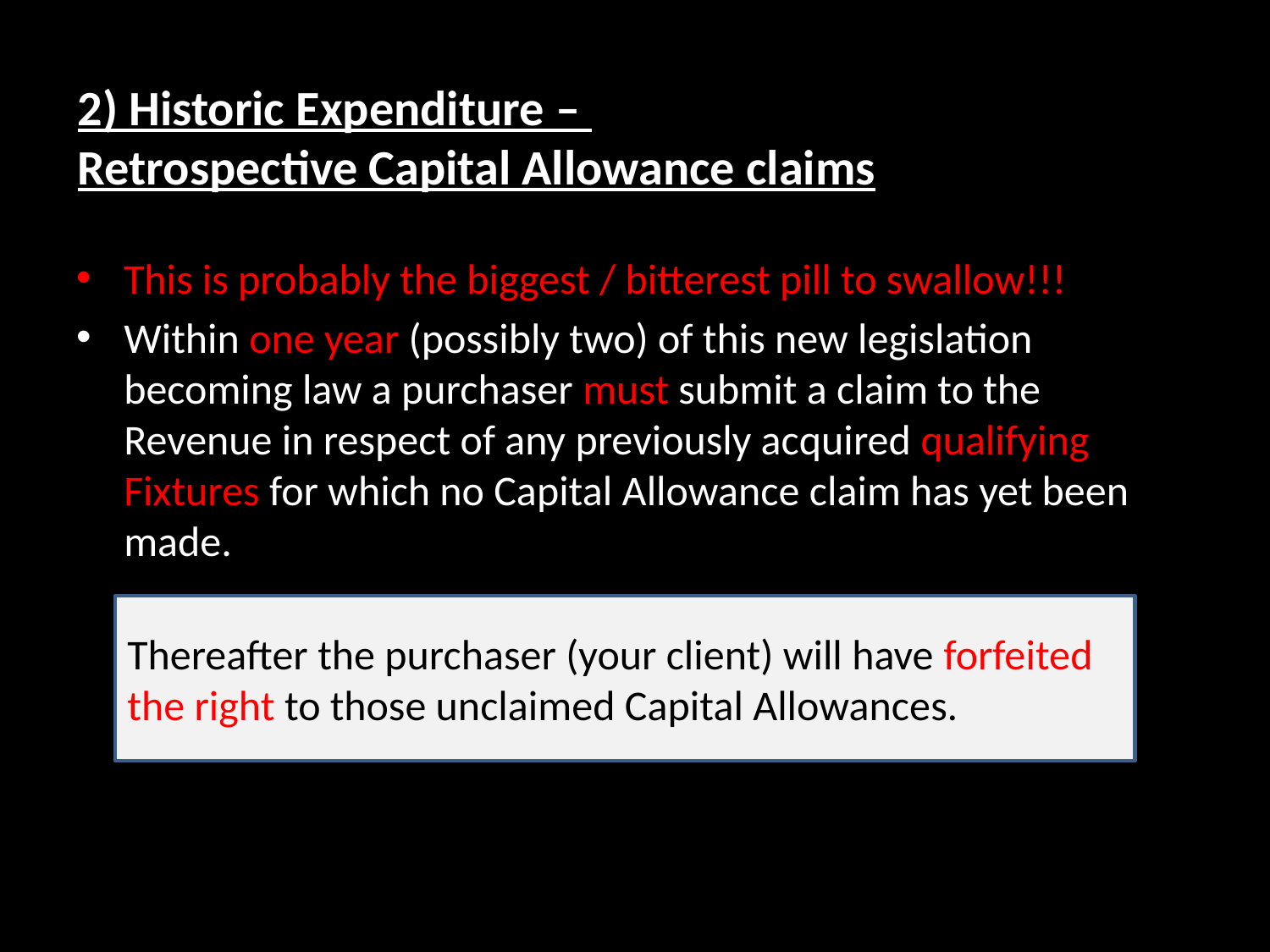

# 2) Historic Expenditure – Retrospective Capital Allowance claims

This is probably the biggest / bitterest pill to swallow!!!
Within one year (possibly two) of this new legislation becoming law a purchaser must submit a claim to the Revenue in respect of any previously acquired qualifying Fixtures for which no Capital Allowance claim has yet been made.

Thereafter the purchaser (your client) will have forfeited the right to those unclaimed Capital Allowances.